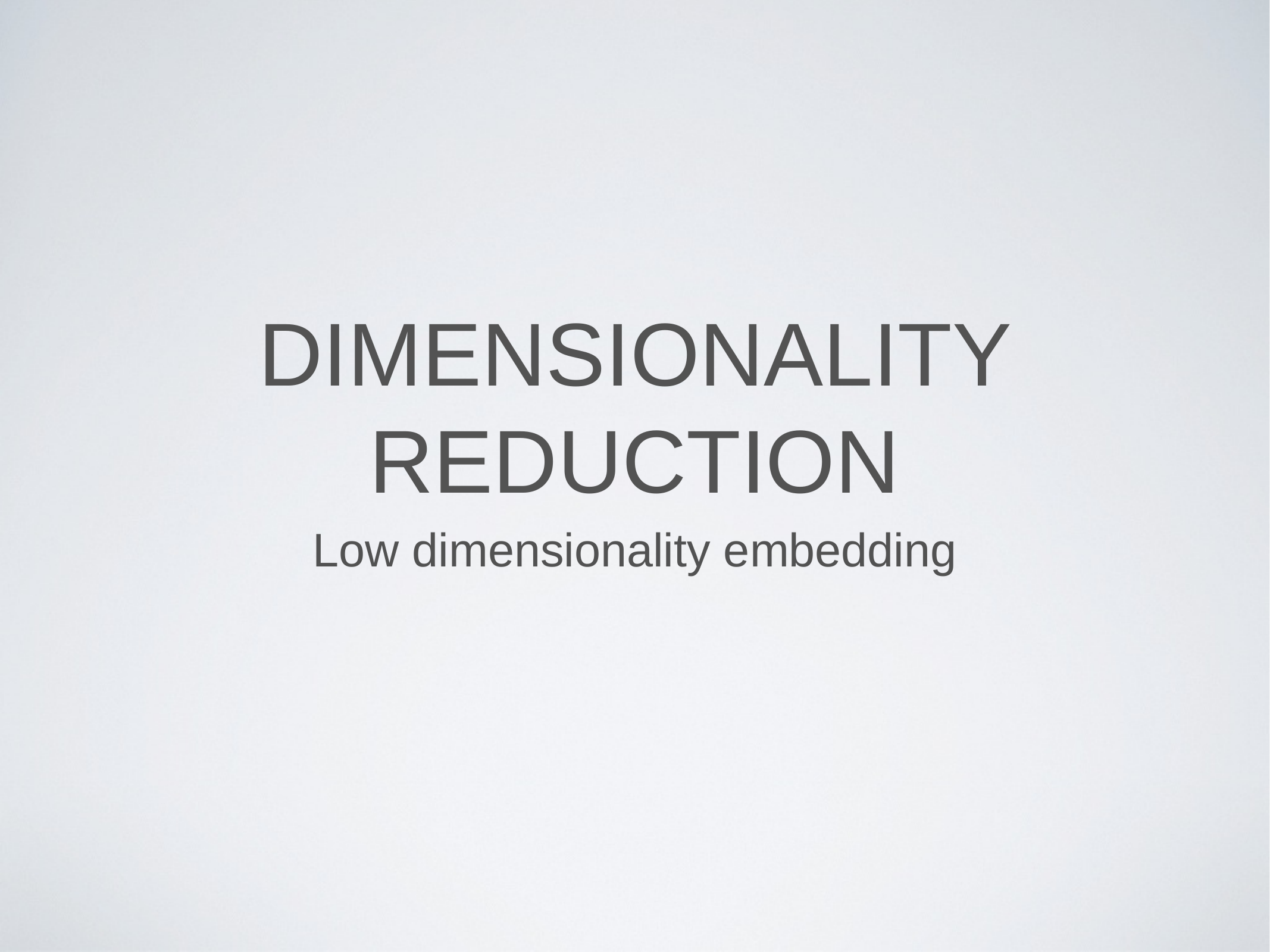

# Dimensionality Reduction
Low dimensionality embedding
3